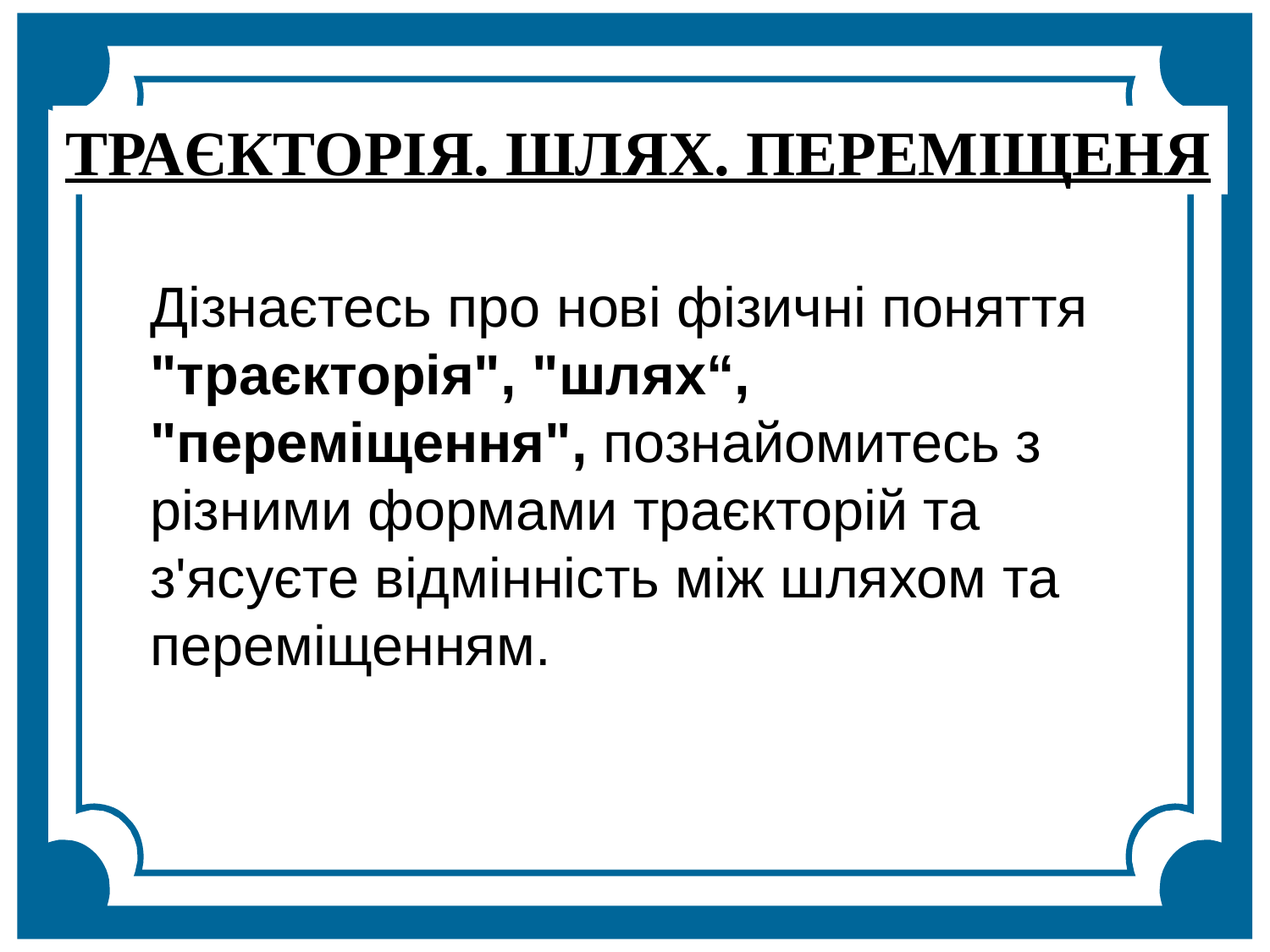

ТРАЄКТОРІЯ. ШЛЯХ. ПЕРЕМІЩЕНЯ
Дізнаєтесь про нові фізичні поняття  "траєкторія", "шлях“, "переміщення", познайомитесь з різними формами траєкторій та з'ясуєте відмінність між шляхом та переміщенням.